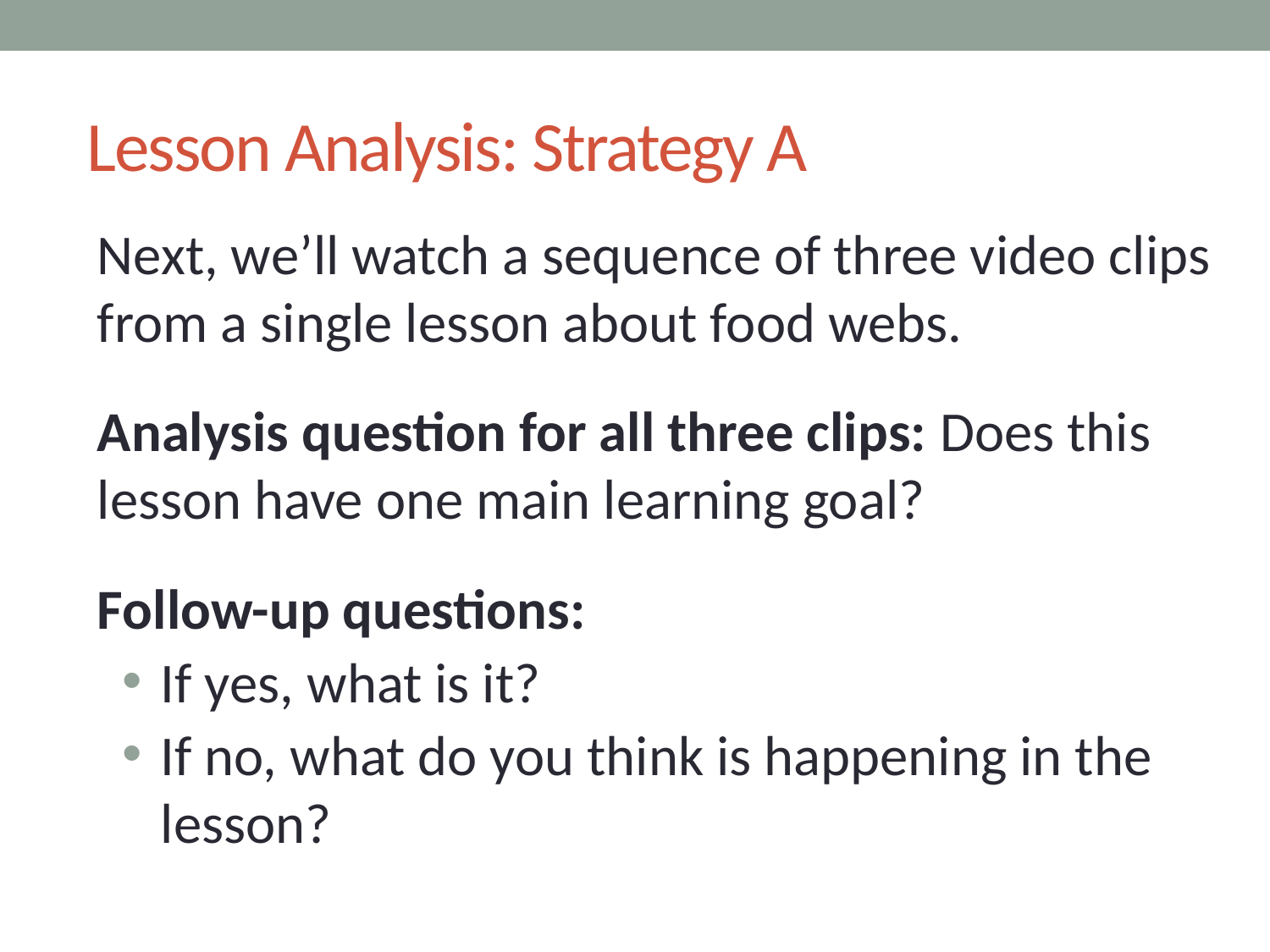

# Lesson Analysis: Strategy A
Next, we’ll watch a sequence of three video clips from a single lesson about food webs.
Analysis question for all three clips: Does this lesson have one main learning goal?
Follow-up questions:
If yes, what is it?
If no, what do you think is happening in the lesson?